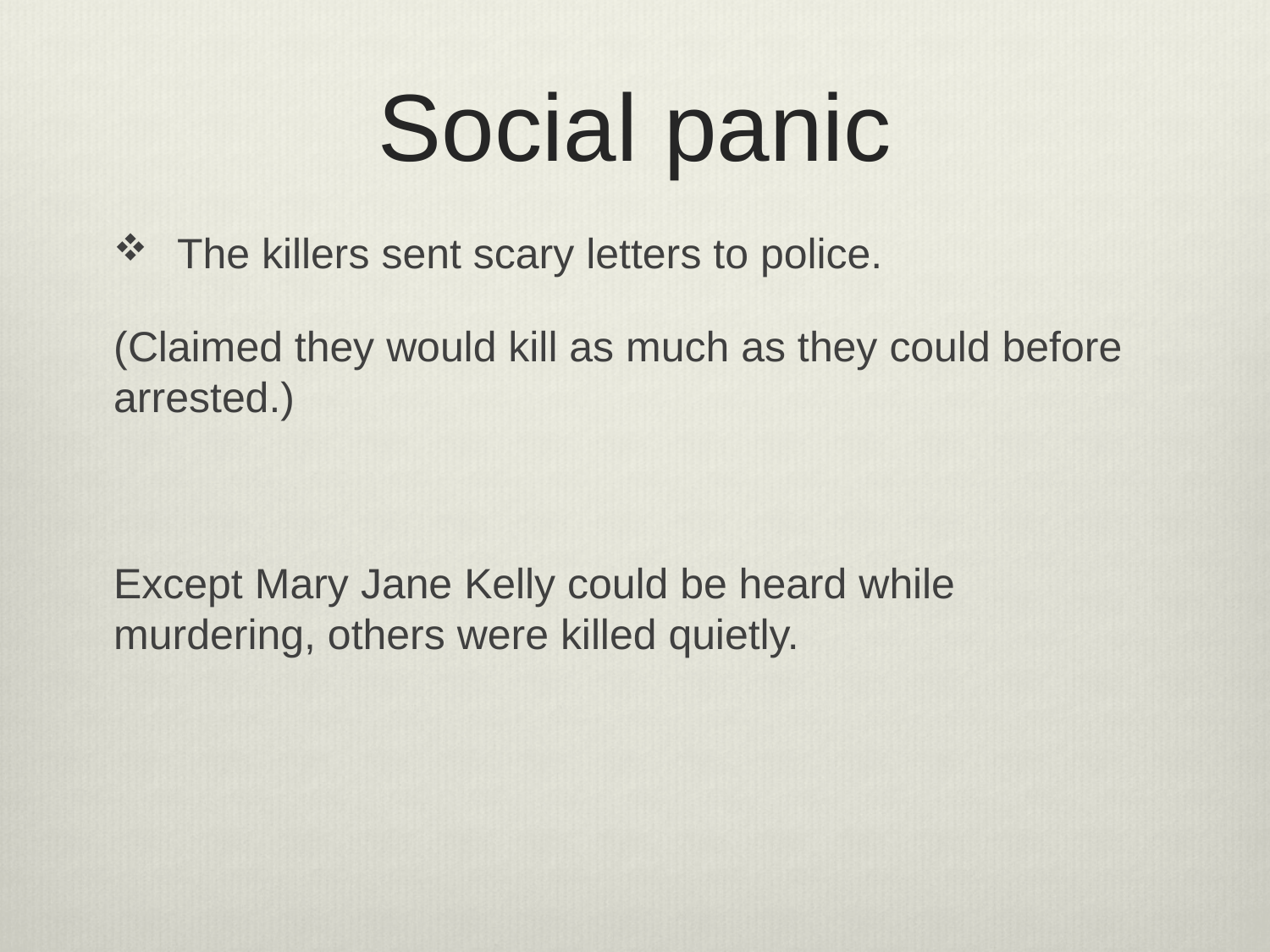

# Social panic
The killers sent scary letters to police.
(Claimed they would kill as much as they could before arrested.)

Except Mary Jane Kelly could be heard while murdering, others were killed quietly.